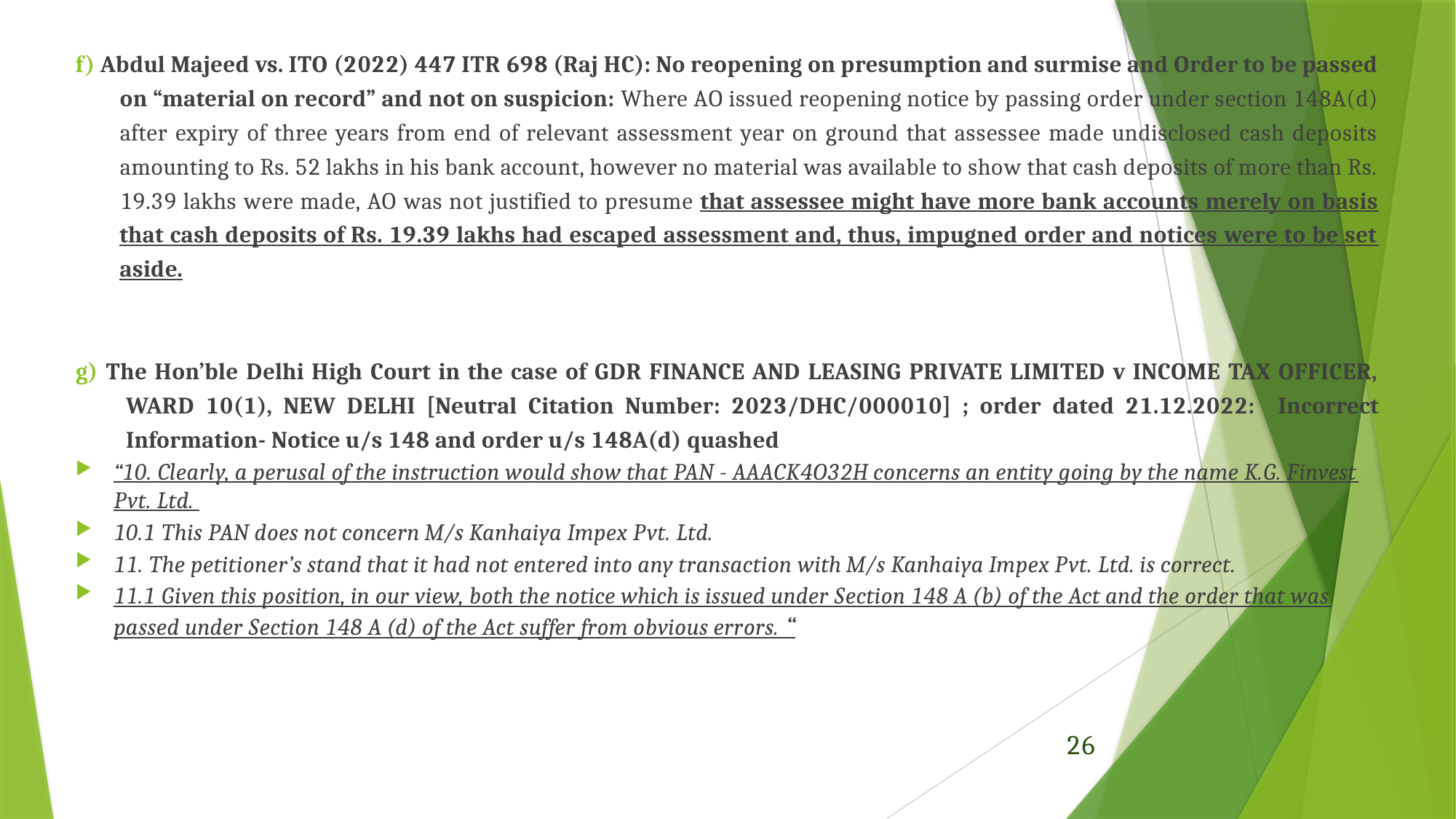

f) Abdul Majeed vs. ITO (2022) 447 ITR 698 (Raj HC): No reopening on presumption and surmise and Order to be passed on “material on record” and not on suspicion: Where AO issued reopening notice by passing order under section 148A(d) after expiry of three years from end of relevant assessment year on ground that assessee made undisclosed cash deposits amounting to Rs. 52 lakhs in his bank account, however no material was available to show that cash deposits of more than Rs. 19.39 lakhs were made, AO was not justified to presume that assessee might have more bank accounts merely on basis that cash deposits of Rs. 19.39 lakhs had escaped assessment and, thus, impugned order and notices were to be set aside.

g) The Hon’ble Delhi High Court in the case of GDR FINANCE AND LEASING PRIVATE LIMITED v INCOME TAX OFFICER, WARD 10(1), NEW DELHI [Neutral Citation Number: 2023/DHC/000010] ; order dated 21.12.2022:  Incorrect Information- Notice u/s 148 and order u/s 148A(d) quashed
“10. Clearly, a perusal of the instruction would show that PAN - AAACK4O32H concerns an entity going by the name K.G. Finvest Pvt. Ltd.
10.1 This PAN does not concern M/s Kanhaiya Impex Pvt. Ltd.
11. The petitioner’s stand that it had not entered into any transaction with M/s Kanhaiya Impex Pvt. Ltd. is correct.
11.1 Given this position, in our view, both the notice which is issued under Section 148 A (b) of the Act and the order that was passed under Section 148 A (d) of the Act suffer from obvious errors. “

26